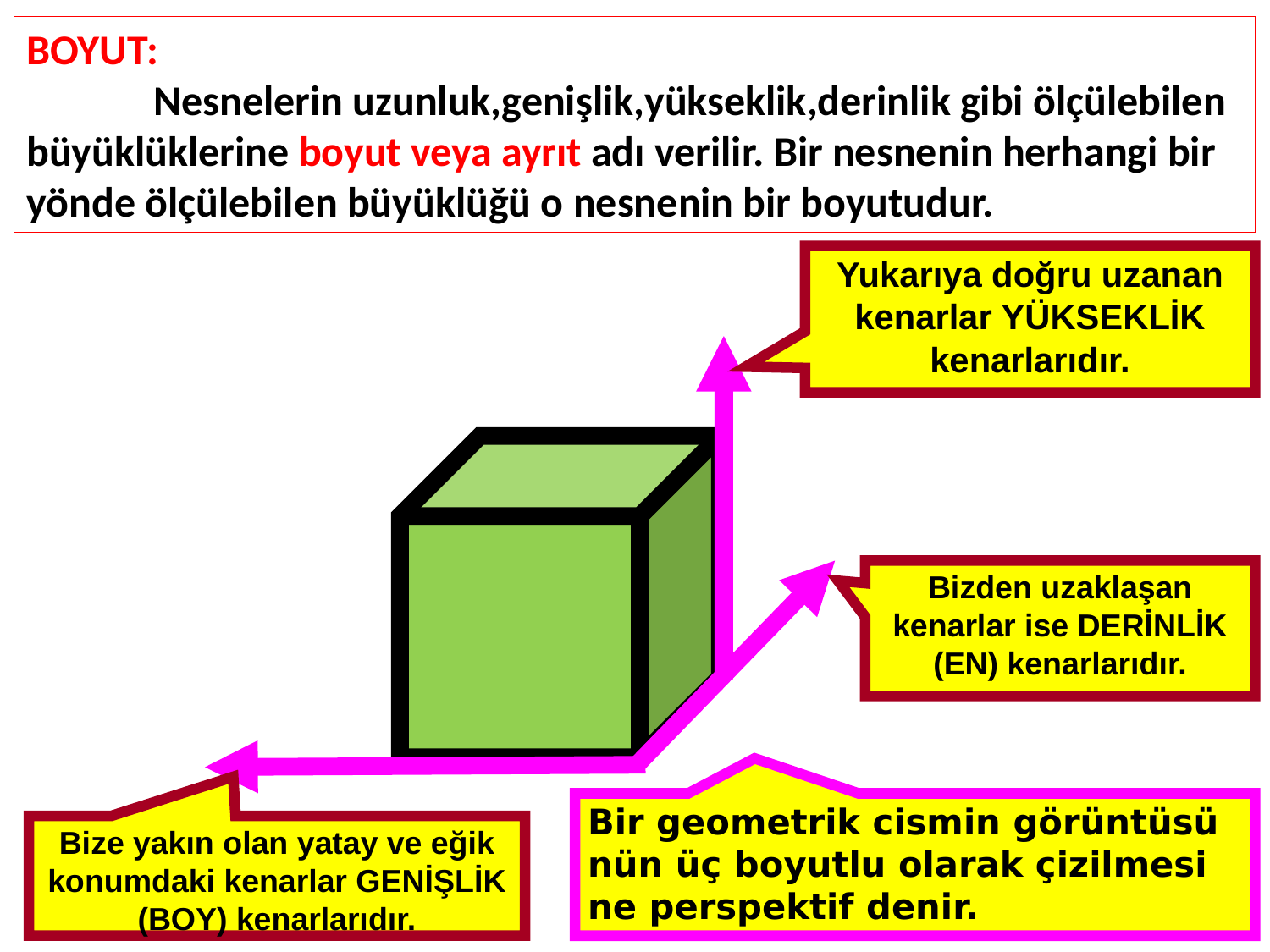

BOYUT:
	Nesnelerin uzunluk,genişlik,yükseklik,derinlik gibi ölçülebilen büyüklüklerine boyut veya ayrıt adı verilir. Bir nesnenin herhangi bir yönde ölçülebilen büyüklüğü o nesnenin bir boyutudur.
Yukarıya doğru uzanan kenarlar YÜKSEKLİK kenarlarıdır.

Bizden uzaklaşan kenarlar ise DERİNLİK (EN) kenarlarıdır.

Bir geometrik cismin görüntüsü nün üç boyutlu olarak çizilmesi ne perspektif denir.
Bize yakın olan yatay ve eğik konumdaki kenarlar GENİŞLİK (BOY) kenarlarıdır.